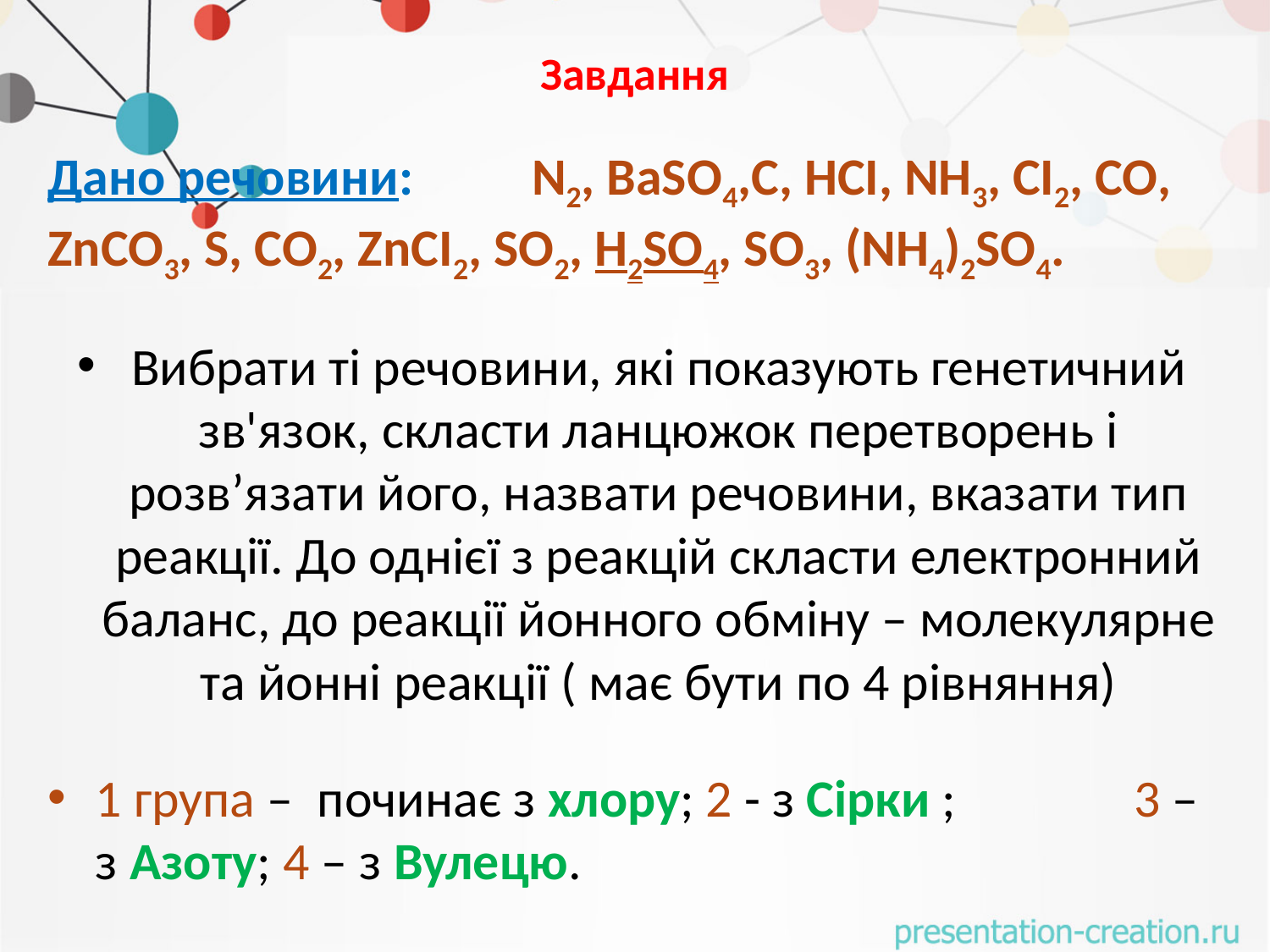

# Завдання
Дано речовини:          N2, BaSO4,C, HCI, NH3, CI2, CO, ZnCO3, S, CO2, ZnCI2, SO2, H2SO4, SO3, (NH4)2SO4.

Вибрати ті речовини, які показують генетичний зв'язок, скласти ланцюжок перетворень і розв’язати його, назвати речовини, вказати тип реакції. До однієї з реакцій скласти електронний баланс, до реакції йонного обміну – молекулярне та йонні реакції ( має бути по 4 рівняння)

1 група –  починає з хлору; 2 - з Сірки ;               3 – з Азоту; 4 – з Вулецю.